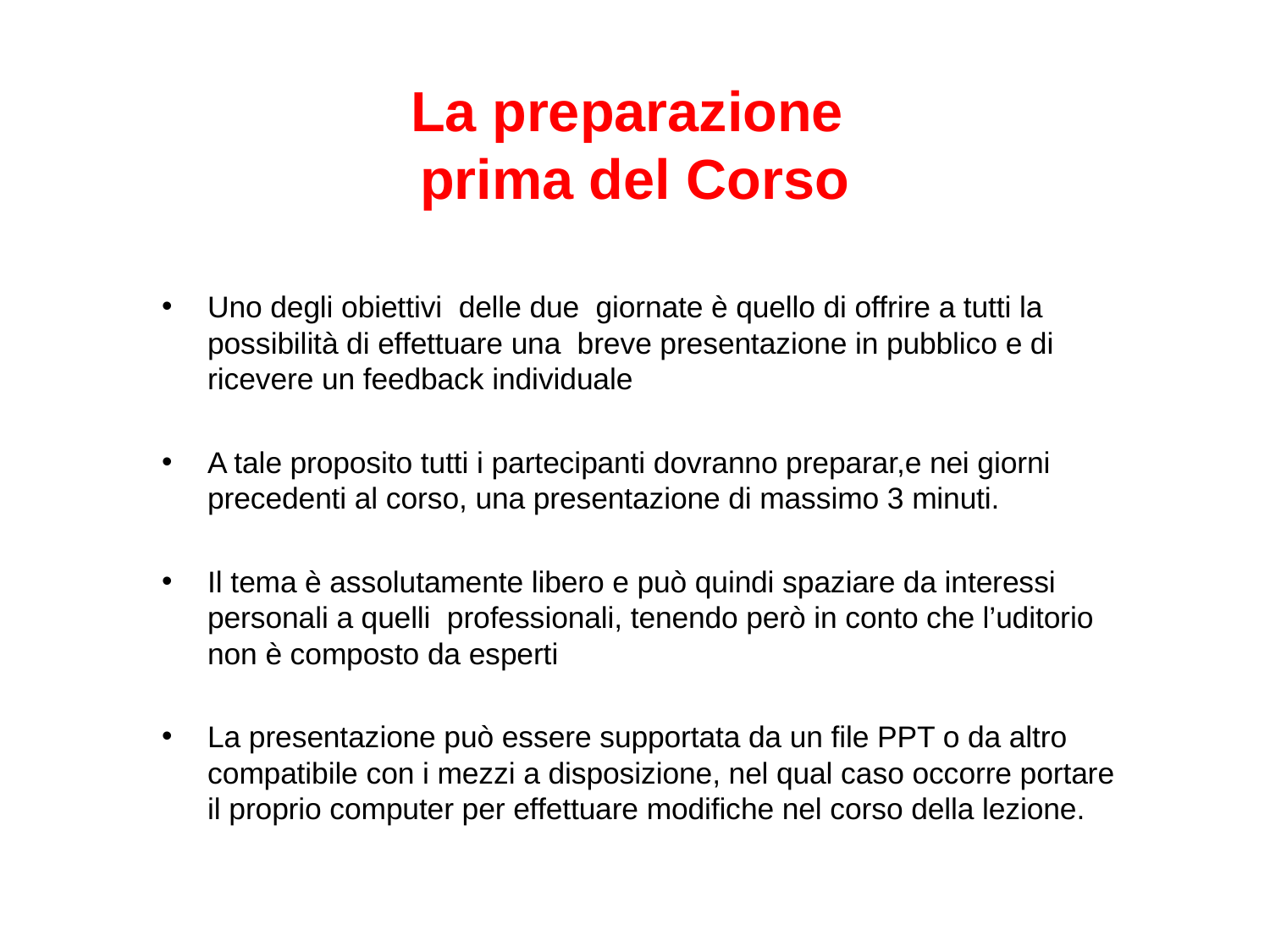

# La preparazione prima del Corso
Uno degli obiettivi  delle due  giornate è quello di offrire a tutti la possibilità di effettuare una  breve presentazione in pubblico e di ricevere un feedback individuale

A tale proposito tutti i partecipanti dovranno preparar,e nei giorni precedenti al corso, una presentazione di massimo 3 minuti.

Il tema è assolutamente libero e può quindi spaziare da interessi personali a quelli  professionali, tenendo però in conto che l’uditorio non è composto da esperti

La presentazione può essere supportata da un file PPT o da altro compatibile con i mezzi a disposizione, nel qual caso occorre portare il proprio computer per effettuare modifiche nel corso della lezione.
6